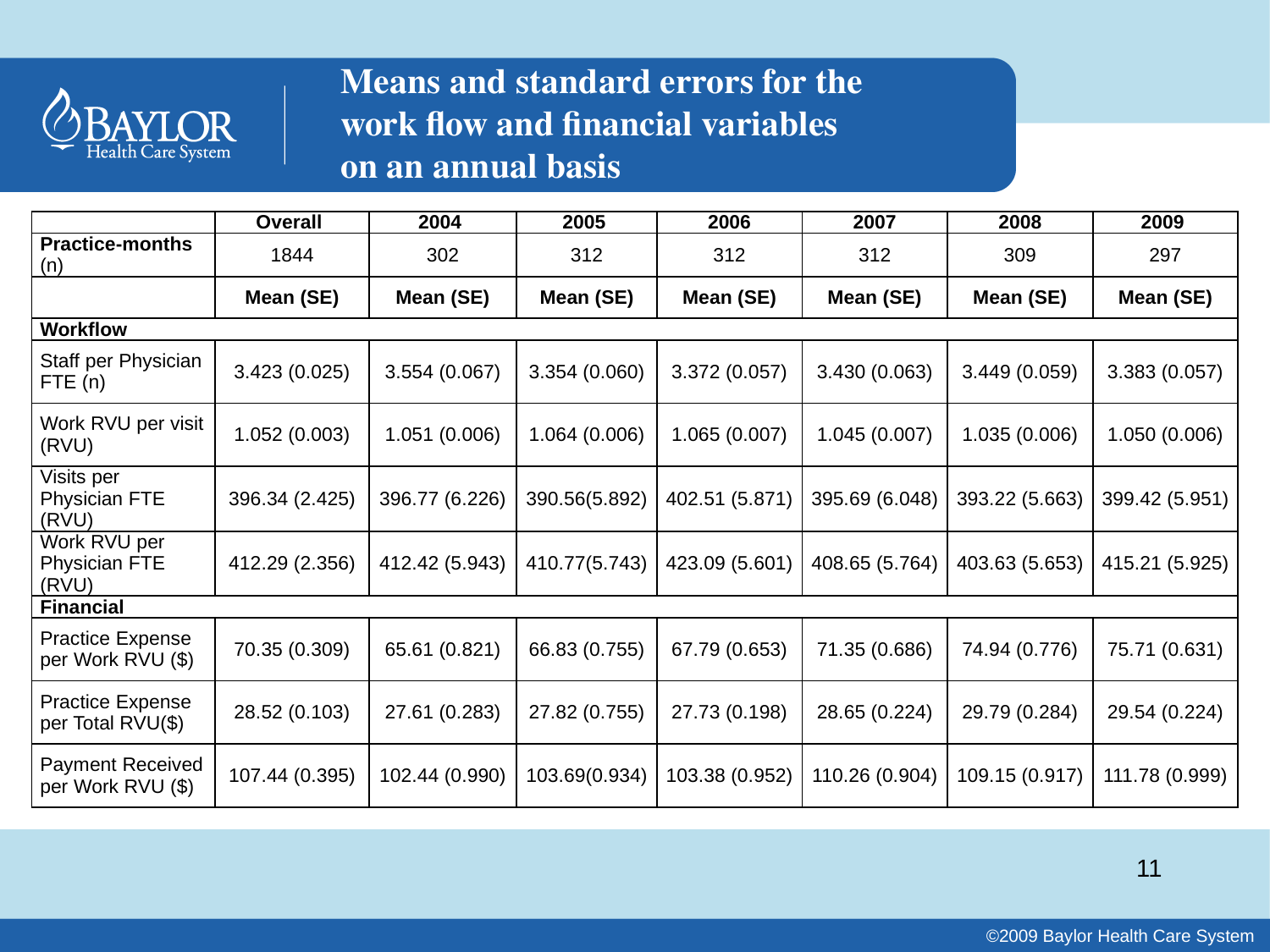

# Means and standard errors for the work flow and financial variables on an annual basis

|  | Overall | 2004 | 2005 | 2006 | 2007 | 2008 | 2009 |
| --- | --- | --- | --- | --- | --- | --- | --- |
| Practice-months (n) | 1844 | 302 | 312 | 312 | 312 | 309 | 297 |
|  | Mean (SE) | Mean (SE) | Mean (SE) | Mean (SE) | Mean (SE) | Mean (SE) | Mean (SE) |
| Workflow |  |  |  |  |  |  |  |
| Staff per Physician FTE (n) | 3.423 (0.025) | 3.554 (0.067) | 3.354 (0.060) | 3.372 (0.057) | 3.430 (0.063) | 3.449 (0.059) | 3.383 (0.057) |
| Work RVU per visit (RVU) | 1.052 (0.003) | 1.051 (0.006) | 1.064 (0.006) | 1.065 (0.007) | 1.045 (0.007) | 1.035 (0.006) | 1.050 (0.006) |
| Visits per Physician FTE (RVU) | 396.34 (2.425) | 396.77 (6.226) | 390.56(5.892) | 402.51 (5.871) | 395.69 (6.048) | 393.22 (5.663) | 399.42 (5.951) |
| Work RVU per Physician FTE (RVU) | 412.29 (2.356) | 412.42 (5.943) | 410.77(5.743) | 423.09 (5.601) | 408.65 (5.764) | 403.63 (5.653) | 415.21 (5.925) |
| Financial |  |  |  |  |  |  |  |
| Practice Expense per Work RVU ($) | 70.35 (0.309) | 65.61 (0.821) | 66.83 (0.755) | 67.79 (0.653) | 71.35 (0.686) | 74.94 (0.776) | 75.71 (0.631) |
| Practice Expense per Total RVU($) | 28.52 (0.103) | 27.61 (0.283) | 27.82 (0.755) | 27.73 (0.198) | 28.65 (0.224) | 29.79 (0.284) | 29.54 (0.224) |
| Payment Received per Work RVU ($) | 107.44 (0.395) | 102.44 (0.990) | 103.69(0.934) | 103.38 (0.952) | 110.26 (0.904) | 109.15 (0.917) | 111.78 (0.999) |
11